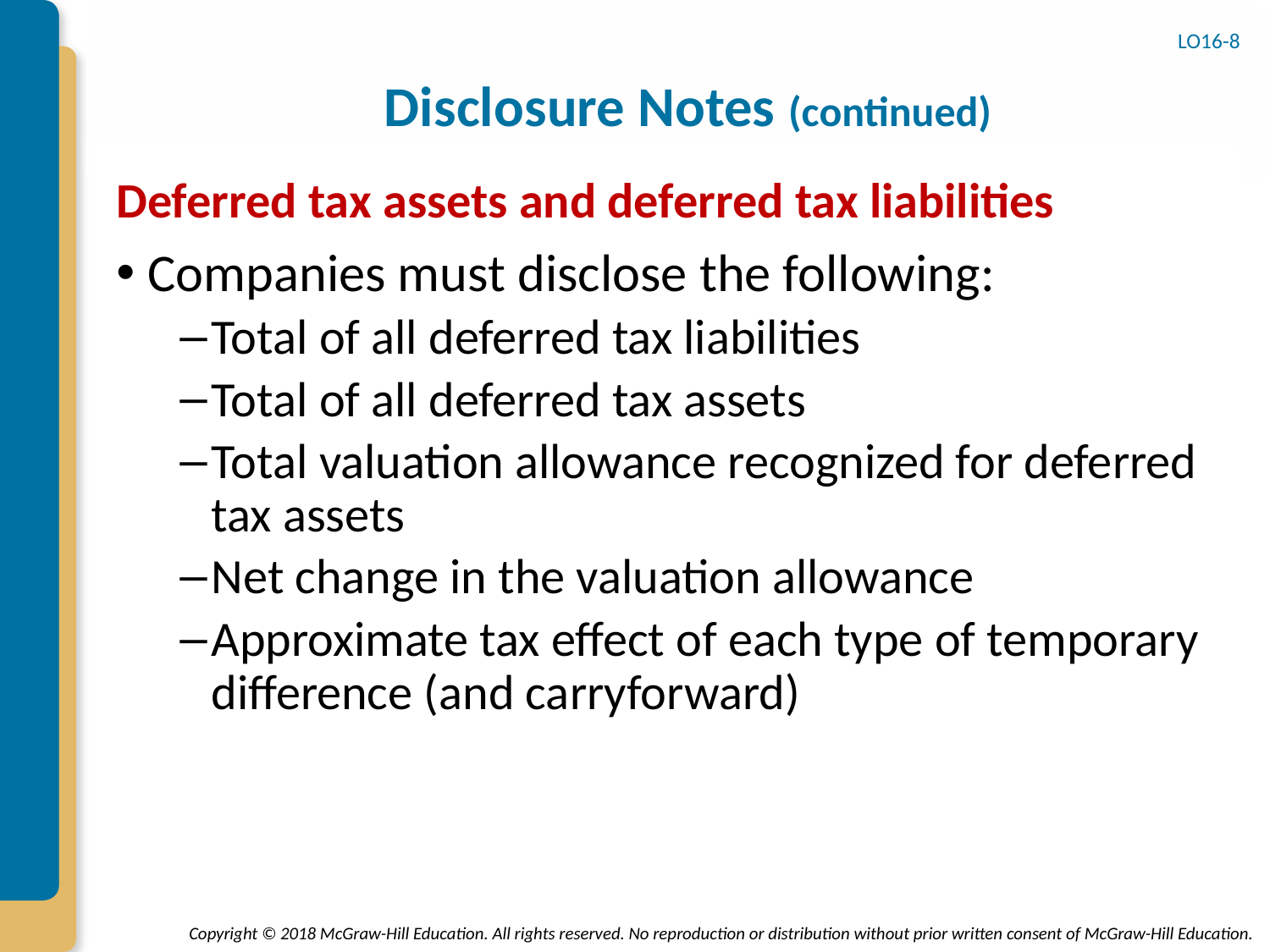

# Disclosure Notes (continued)
LO16-8
Deferred tax assets and deferred tax liabilities
Companies must disclose the following:
Total of all deferred tax liabilities
Total of all deferred tax assets
Total valuation allowance recognized for deferred tax assets
Net change in the valuation allowance
Approximate tax effect of each type of temporary difference (and carryforward)